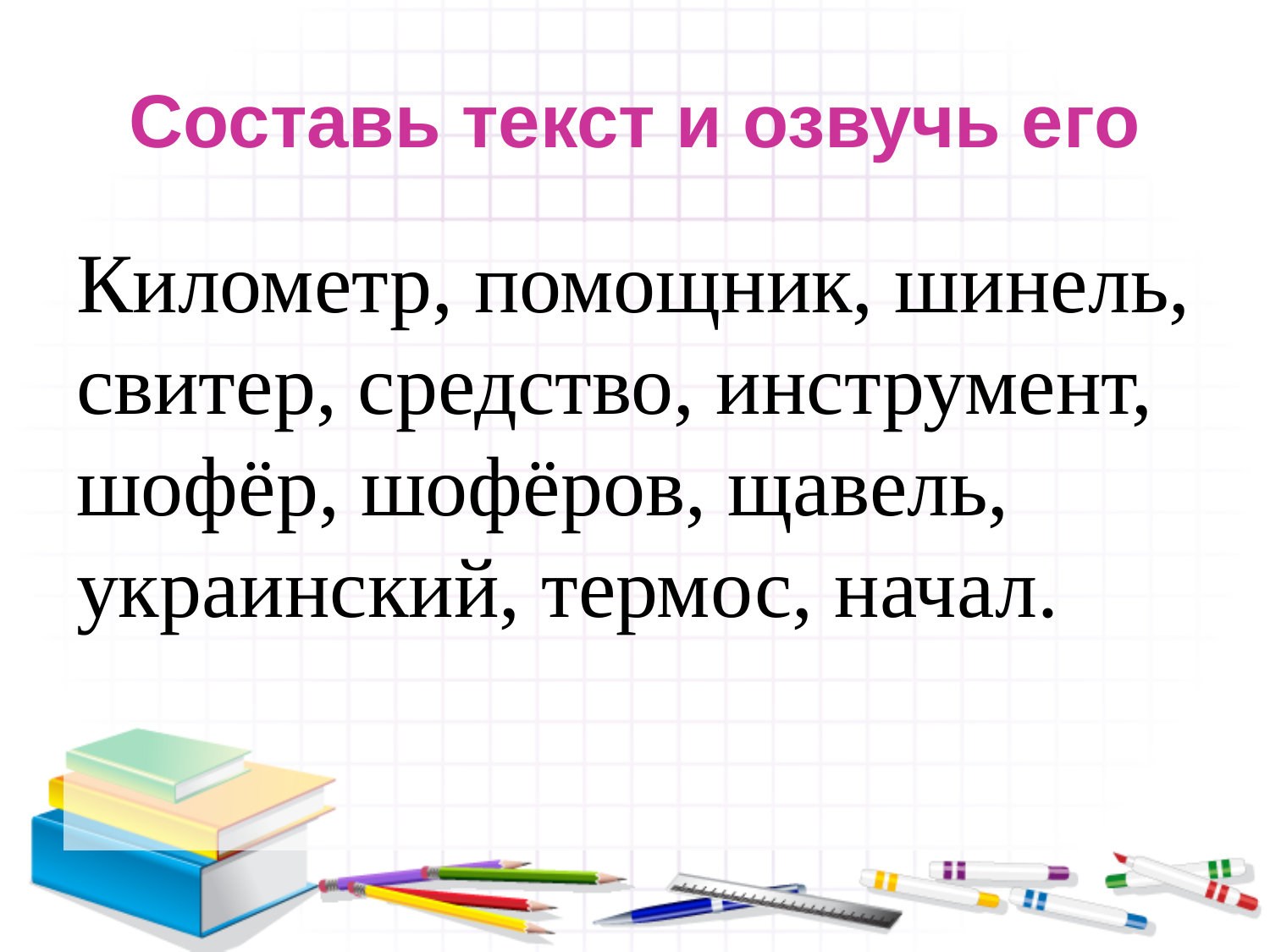

# Составь текст и озвучь его
Километр, помощник, шинель, свитер, средство, инструмент, шофёр, шофёров, щавель, украинский, термос, начал.